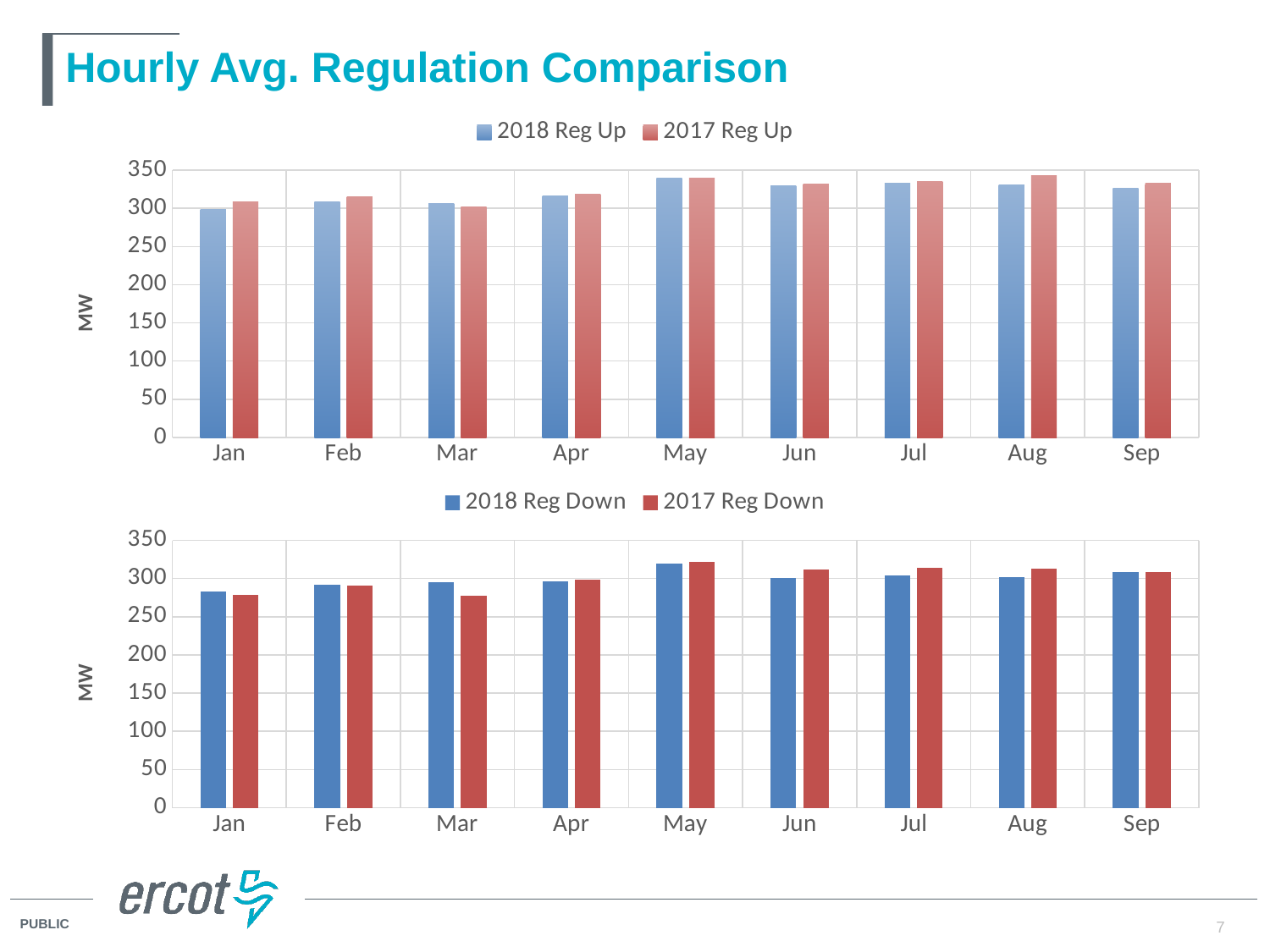

# Hourly Avg. Regulation Comparison

### Chart

| Category | 2018 Reg Up | 2017 Reg Up |
|---|---|---|
| Jan | 299.0 | 309.0 |
| Feb | 309.0 | 315.0 |
| Mar | 306.0 | 302.0 |
| Apr | 316.0 | 318.0 |
| May | 339.0 | 340.0 |
| Jun | 330.0 | 332.0 |
| Jul | 333.0 | 335.0 |
| Aug | 331.0416666666667 | 343.125 |
| Sep | 326.375 | 332.5833333333333 |

### Chart

| Category | 2018 Reg Down | 2017 Reg Down |
|---|---|---|
| Jan | 283.0 | 279.0 |
| Feb | 292.0 | 291.0 |
| Mar | 295.0 | 277.0 |
| Apr | 296.0 | 298.0 |
| May | 320.0 | 322.0 |
| Jun | 301.0 | 312.0 |
| Jul | 304.0 | 314.0 |
| Aug | 301.7083333333333 | 312.5 |
| Sep | 308.7916666666667 | 308.9583333333333 |